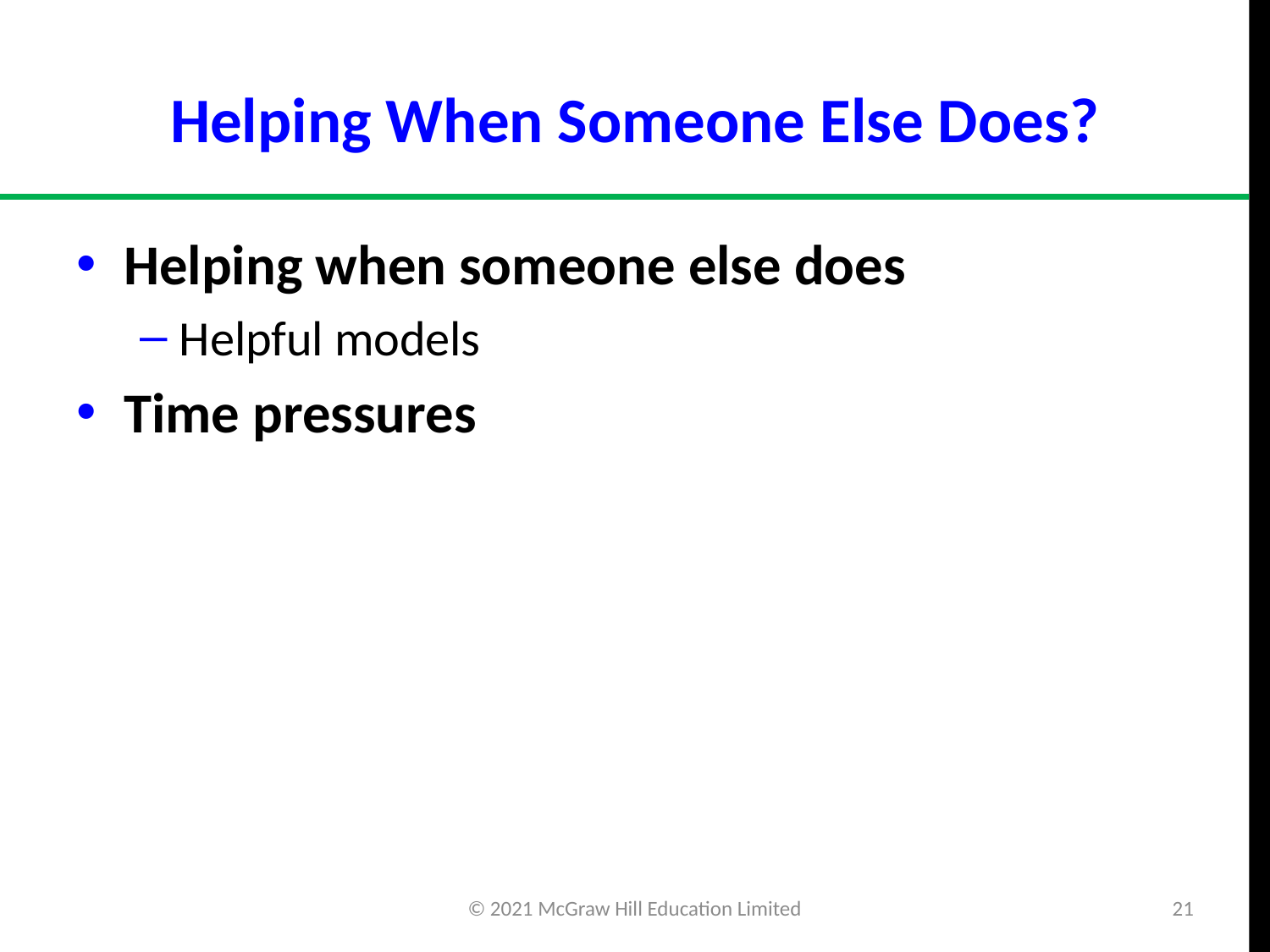

# Helping When Someone Else Does?
Helping when someone else does
Helpful models
Time pressures

© 2021 McGraw Hill Education Limited
21